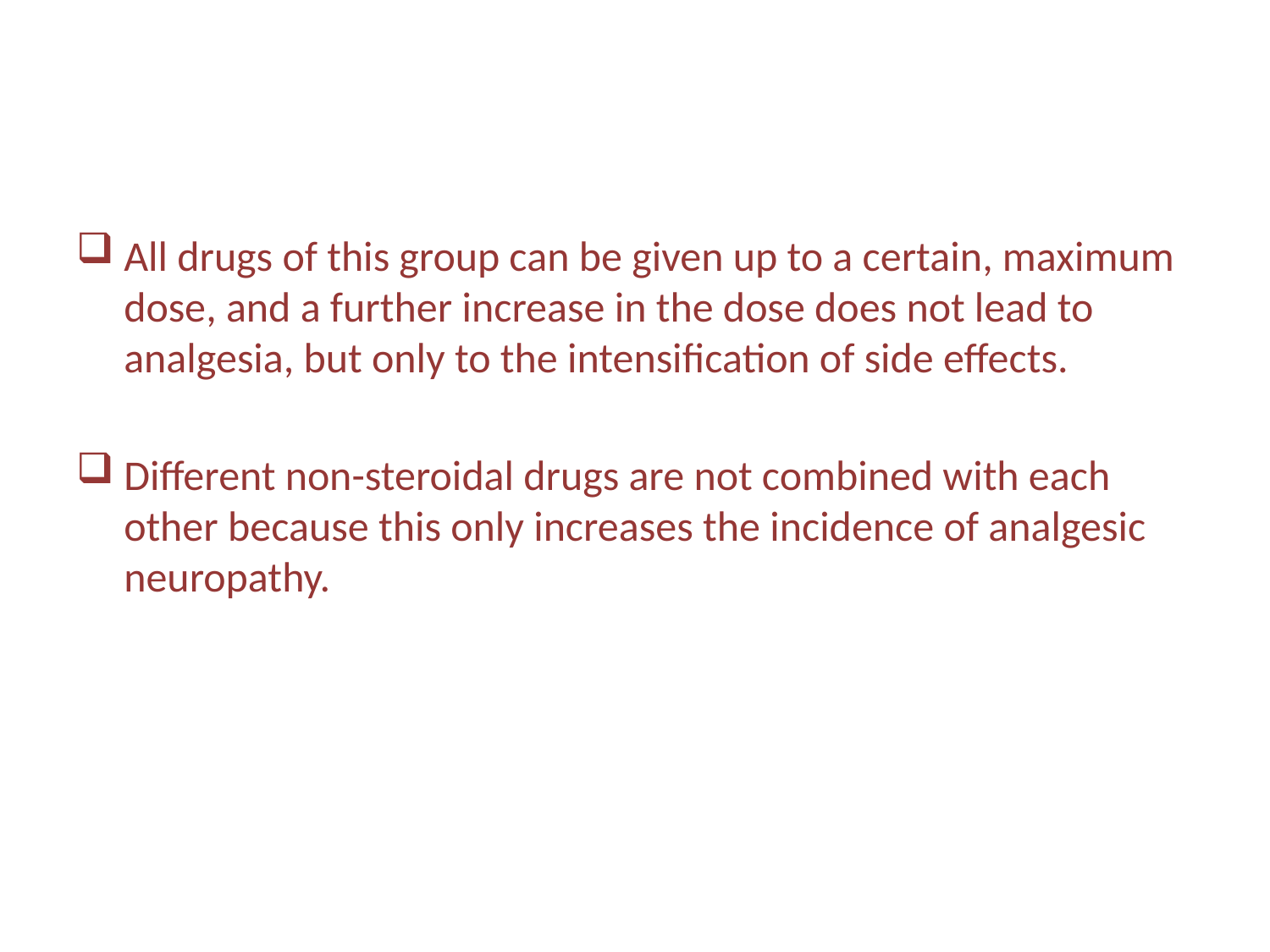

All drugs of this group can be given up to a certain, maximum dose, and a further increase in the dose does not lead to analgesia, but only to the intensification of side effects.

Different non-steroidal drugs are not combined with each other because this only increases the incidence of analgesic neuropathy.